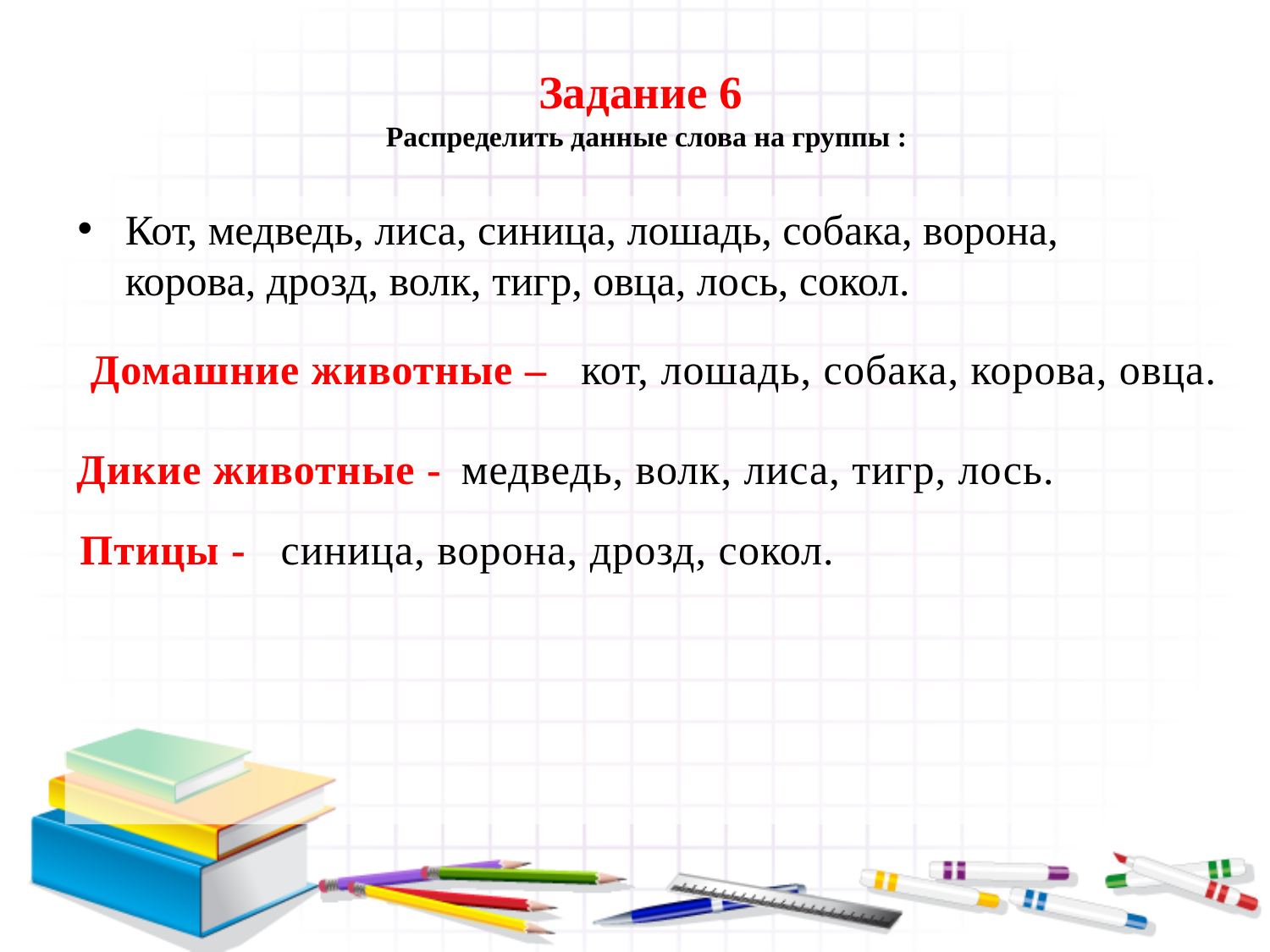

# Задание 6 Распределить данные слова на группы :
Кот, медведь, лиса, синица, лошадь, собака, ворона, корова, дрозд, волк, тигр, овца, лось, сокол.
Домашние животные –

кот, лошадь, собака, корова, овца.
Дикие животные -
медведь, волк, лиса, тигр, лось.
Птицы -
синица, ворона, дрозд, сокол.